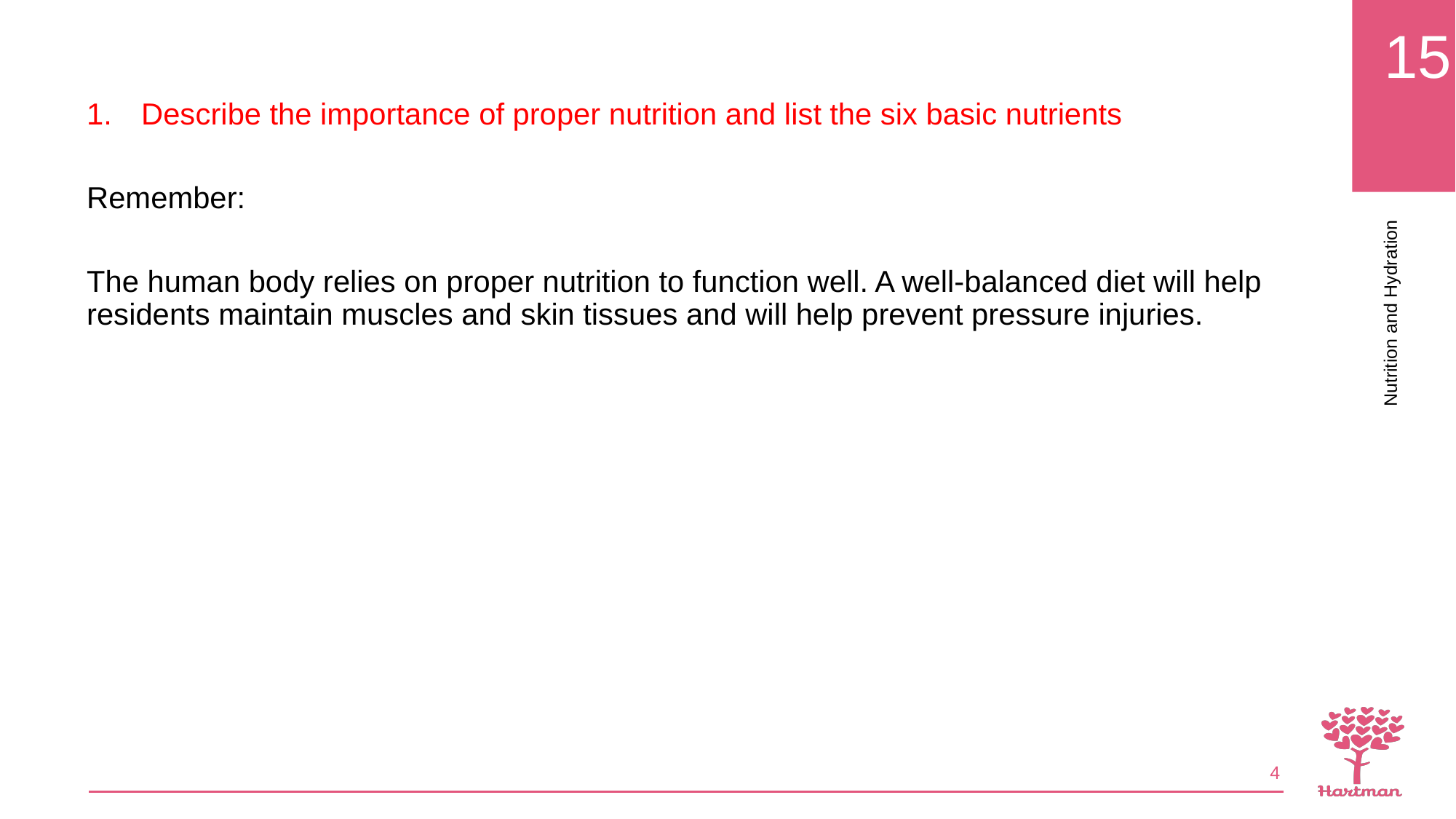

Describe the importance of proper nutrition and list the six basic nutrients

Remember:

The human body relies on proper nutrition to function well. A well-balanced diet will help residents maintain muscles and skin tissues and will help prevent pressure injuries.

4